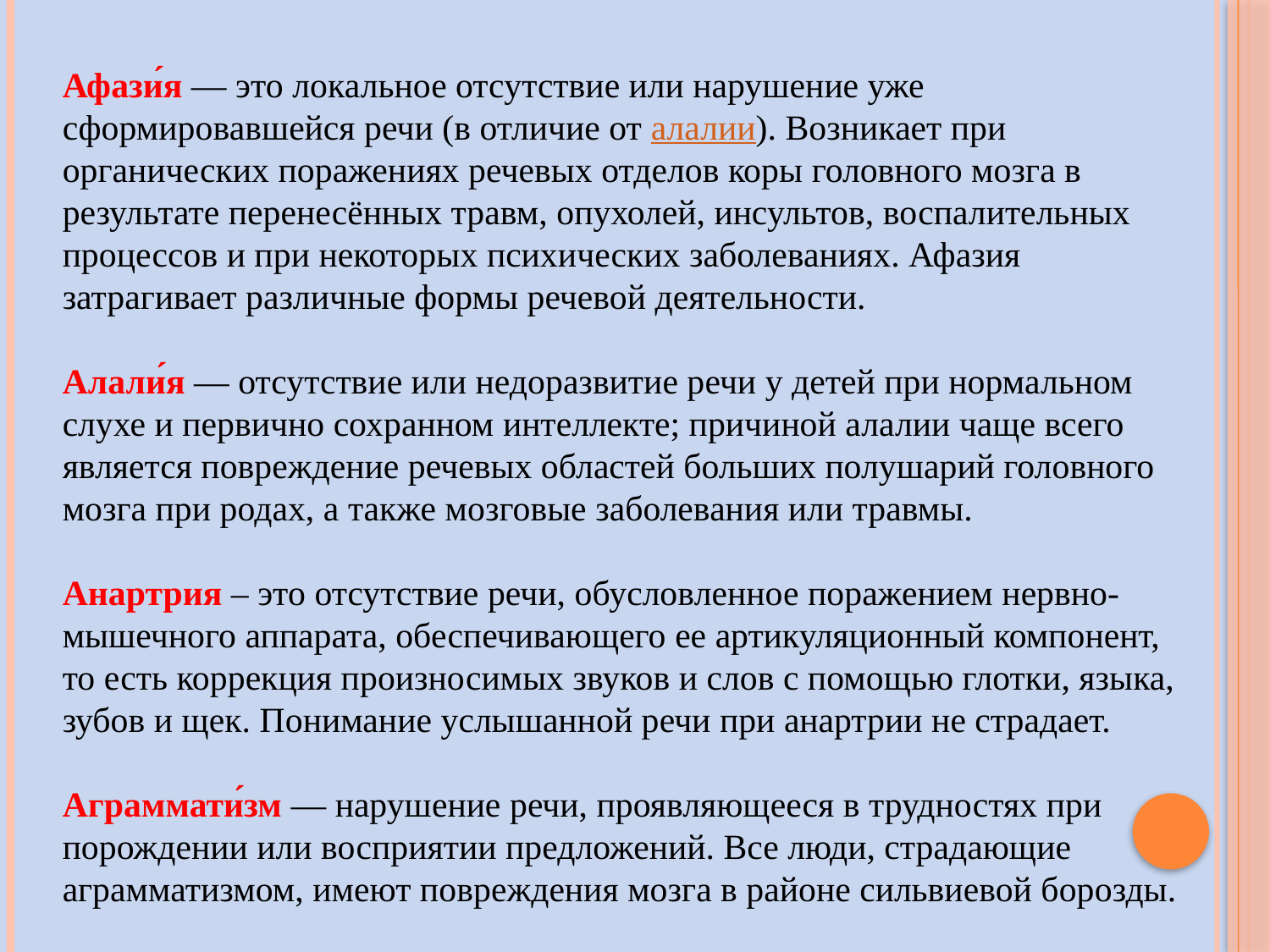

Афази́я — это локальное отсутствие или нарушение уже сформировавшейся речи (в отличие от алалии). Возникает при органических поражениях речевых отделов коры головного мозга в результате перенесённых травм, опухолей, инсультов, воспалительных процессов и при некоторых психических заболеваниях. Афазия затрагивает различные формы речевой деятельности.

Алали́я — отсутствие или недоразвитие речи у детей при нормальном слухе и первично сохранном интеллекте; причиной алалии чаще всего является повреждение речевых областей больших полушарий головного мозга при родах, а также мозговые заболевания или травмы.

Анартрия – это отсутствие речи, обусловленное поражением нервно-мышечного аппарата, обеспечивающего ее артикуляционный компонент, то есть коррекция произносимых звуков и слов с помощью глотки, языка, зубов и щек. Понимание услышанной речи при анартрии не страдает.

Аграммати́зм — нарушение речи, проявляющееся в трудностях при порождении или восприятии предложений. Все люди, страдающие аграмматизмом, имеют повреждения мозга в районе сильвиевой борозды.